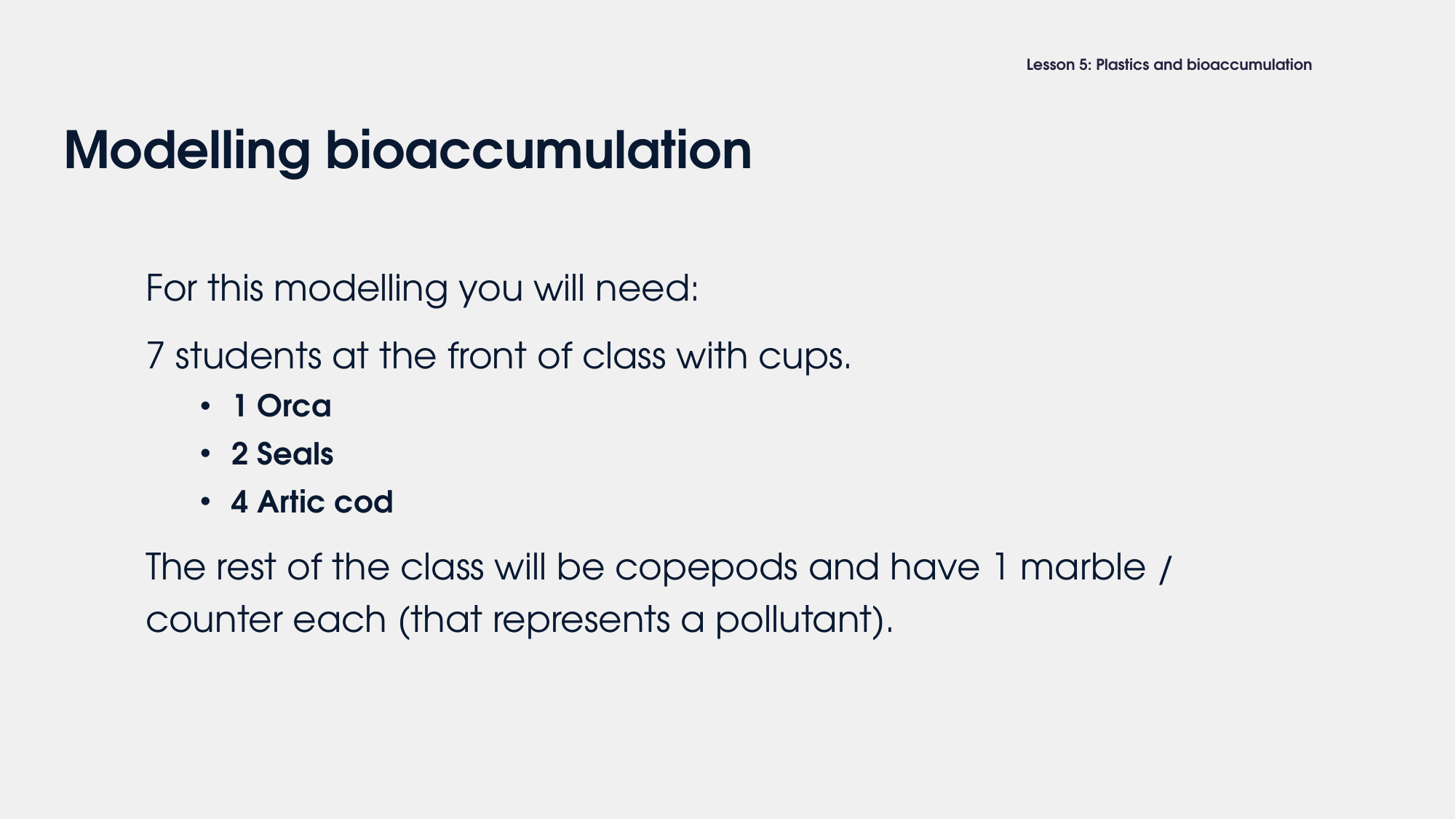

# Lesson 5: Plastics and bioaccumulation
Modelling bioaccumulation
For this modelling you will need:
7 students at the front of class with cups.
1 Orca
2 Seals
4 Artic cod
The rest of the class will be copepods and have 1 marble / counter each (that represents a pollutant).